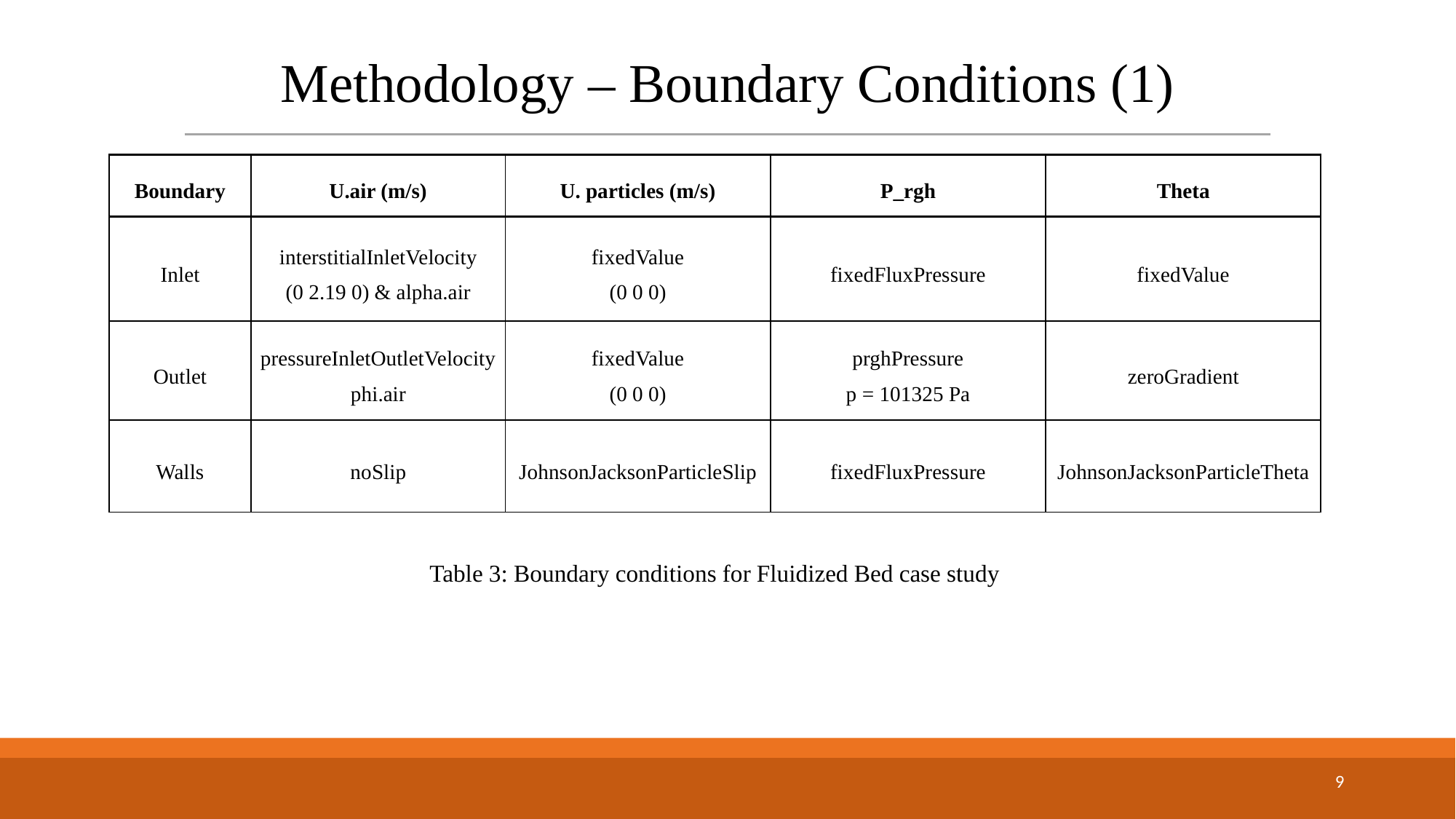

# Methodology – Boundary Conditions (1)
| Boundary | U.air (m/s) | U. particles (m/s) | P\_rgh | Theta |
| --- | --- | --- | --- | --- |
| Inlet | interstitialInletVelocity (0 2.19 0) & alpha.air | fixedValue (0 0 0) | fixedFluxPressure | fixedValue |
| Outlet | pressureInletOutletVelocity phi.air | fixedValue (0 0 0) | prghPressure p = 101325 Pa | zeroGradient |
| Walls | noSlip | JohnsonJacksonParticleSlip | fixedFluxPressure | JohnsonJacksonParticleTheta |
Table 3: Boundary conditions for Fluidized Bed case study

9